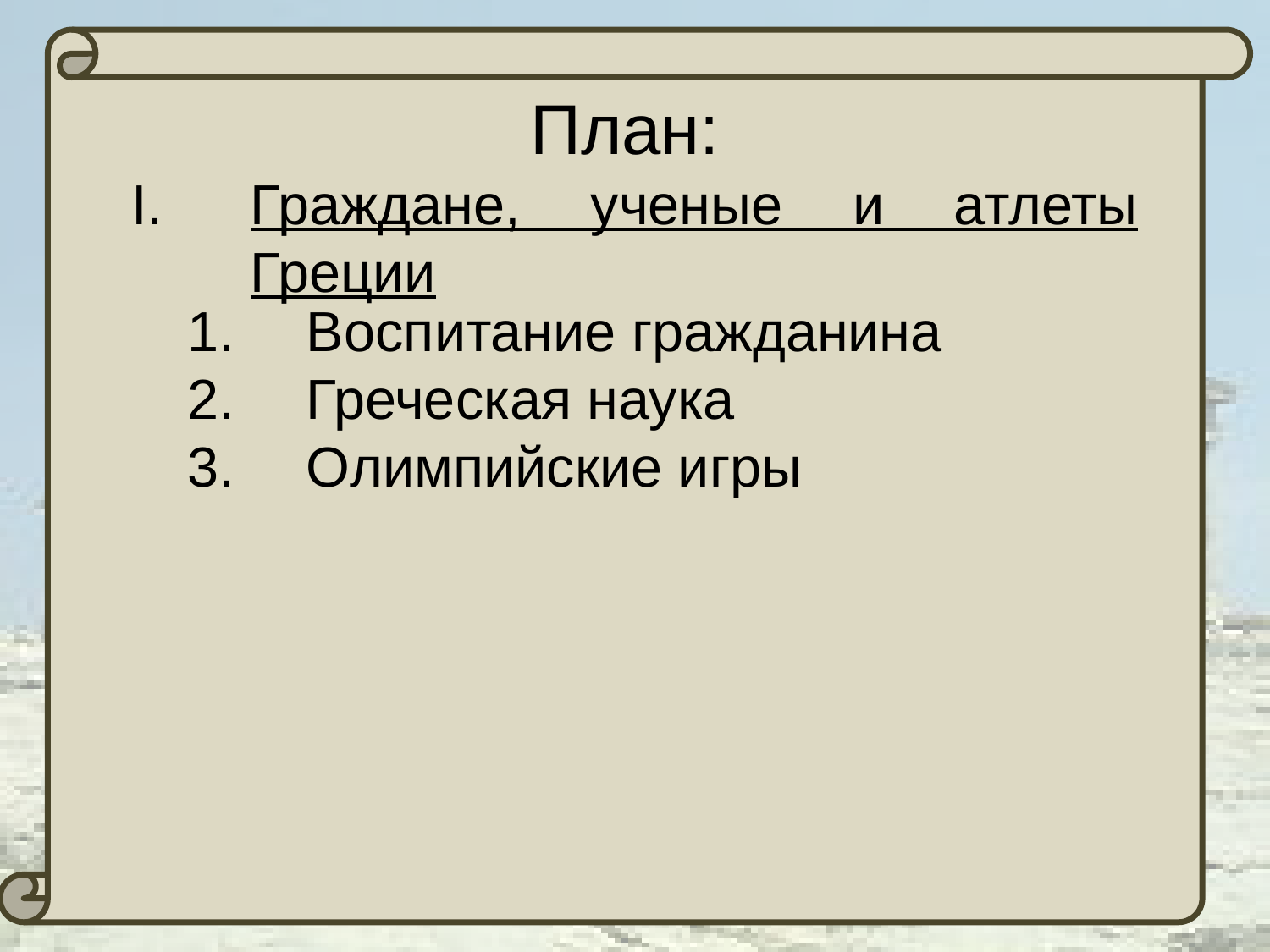

План:

Воспитание гражданина
Греческая наука
Олимпийские игры

#
Граждане, ученые и атлеты Греции